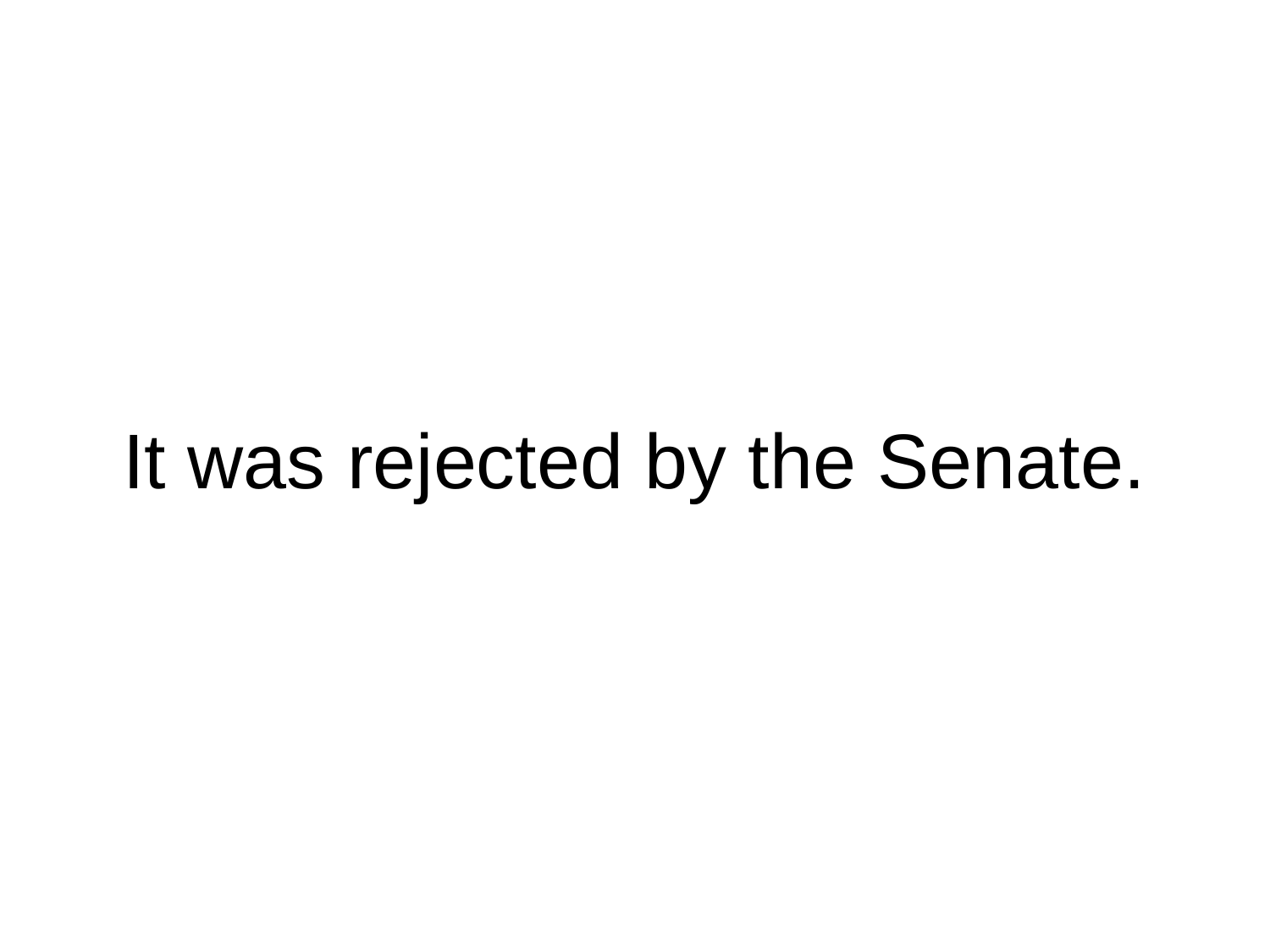

# It was rejected by the Senate.